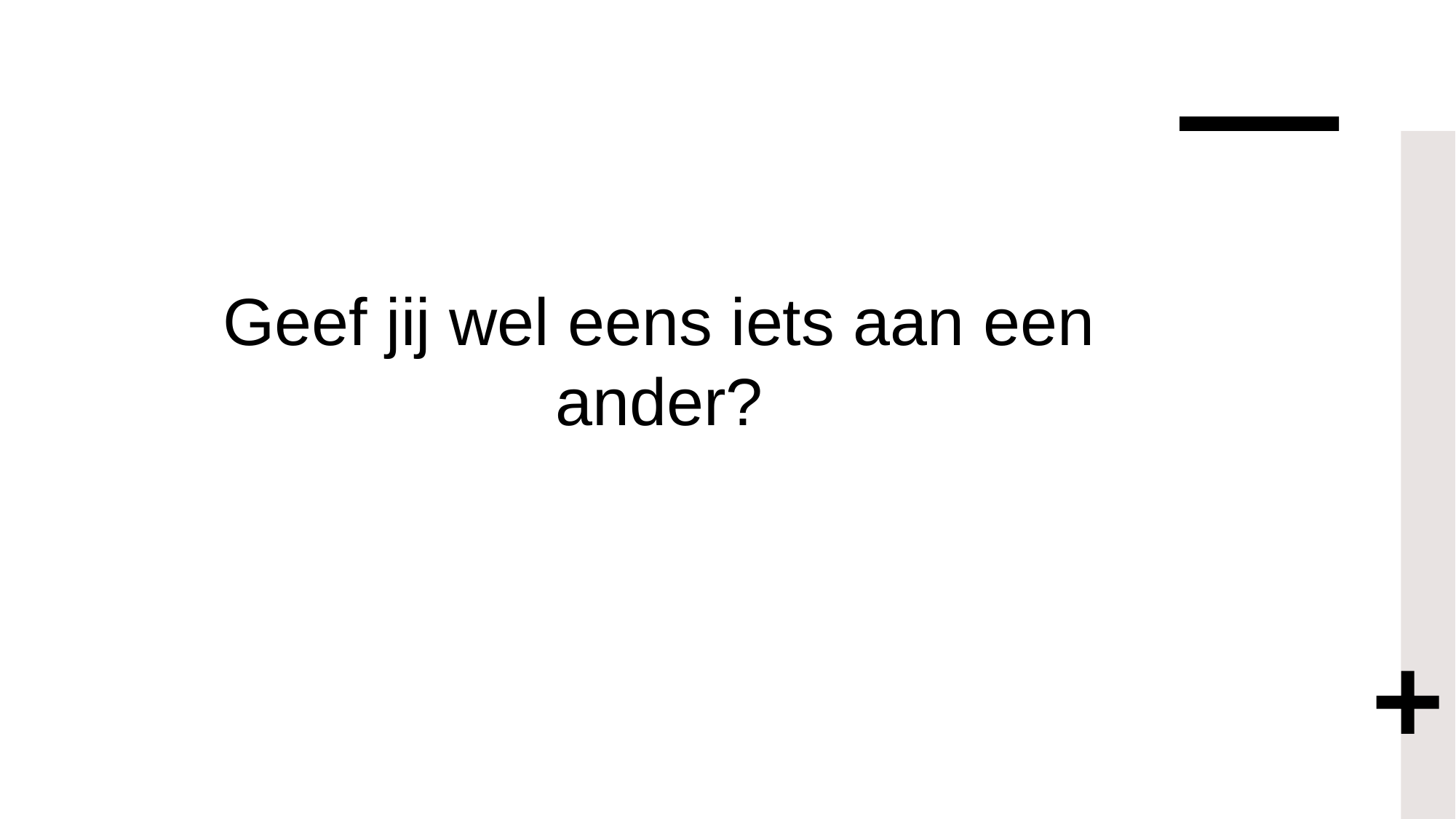

# Geef jij wel eens iets aan een ander?